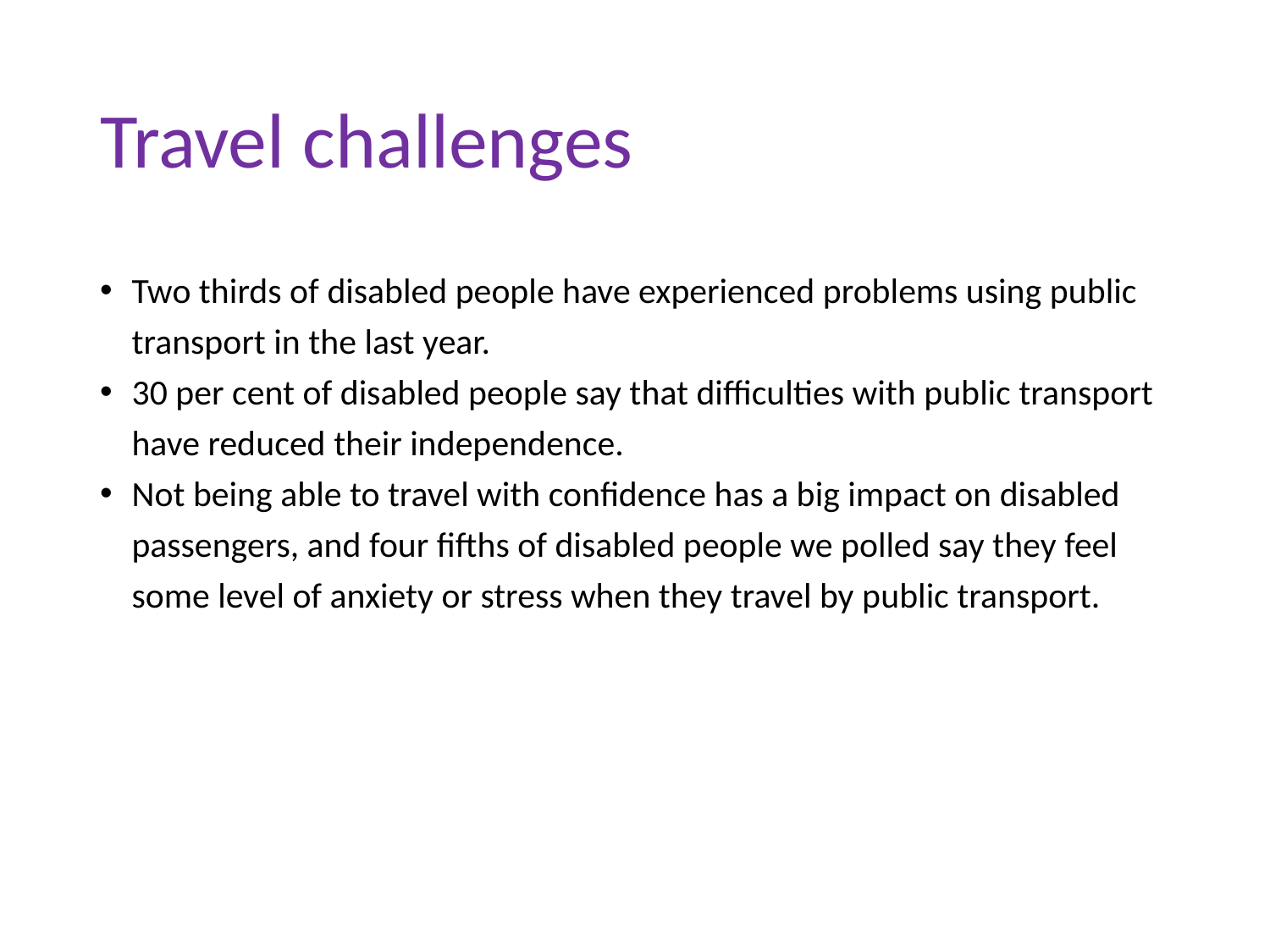

# Travel challenges
Two thirds of disabled people have experienced problems using public transport in the last year.
30 per cent of disabled people say that difficulties with public transport have reduced their independence.
Not being able to travel with confidence has a big impact on disabled passengers, and four fifths of disabled people we polled say they feel some level of anxiety or stress when they travel by public transport.